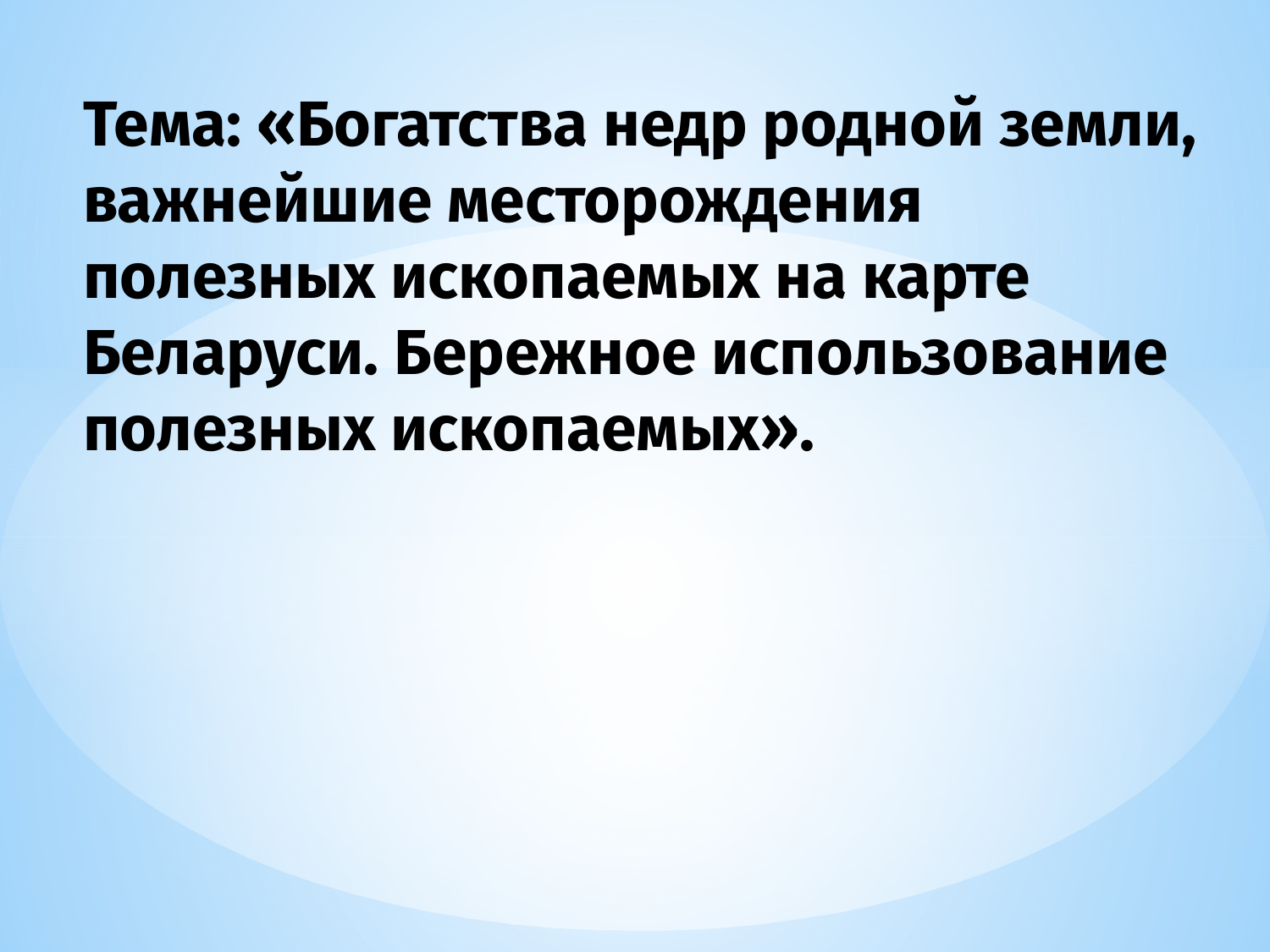

# Тема: «Богатства недр родной земли, важнейшие месторождения полезных ископаемых на карте Беларуси. Бережное использование полезных ископаемых».